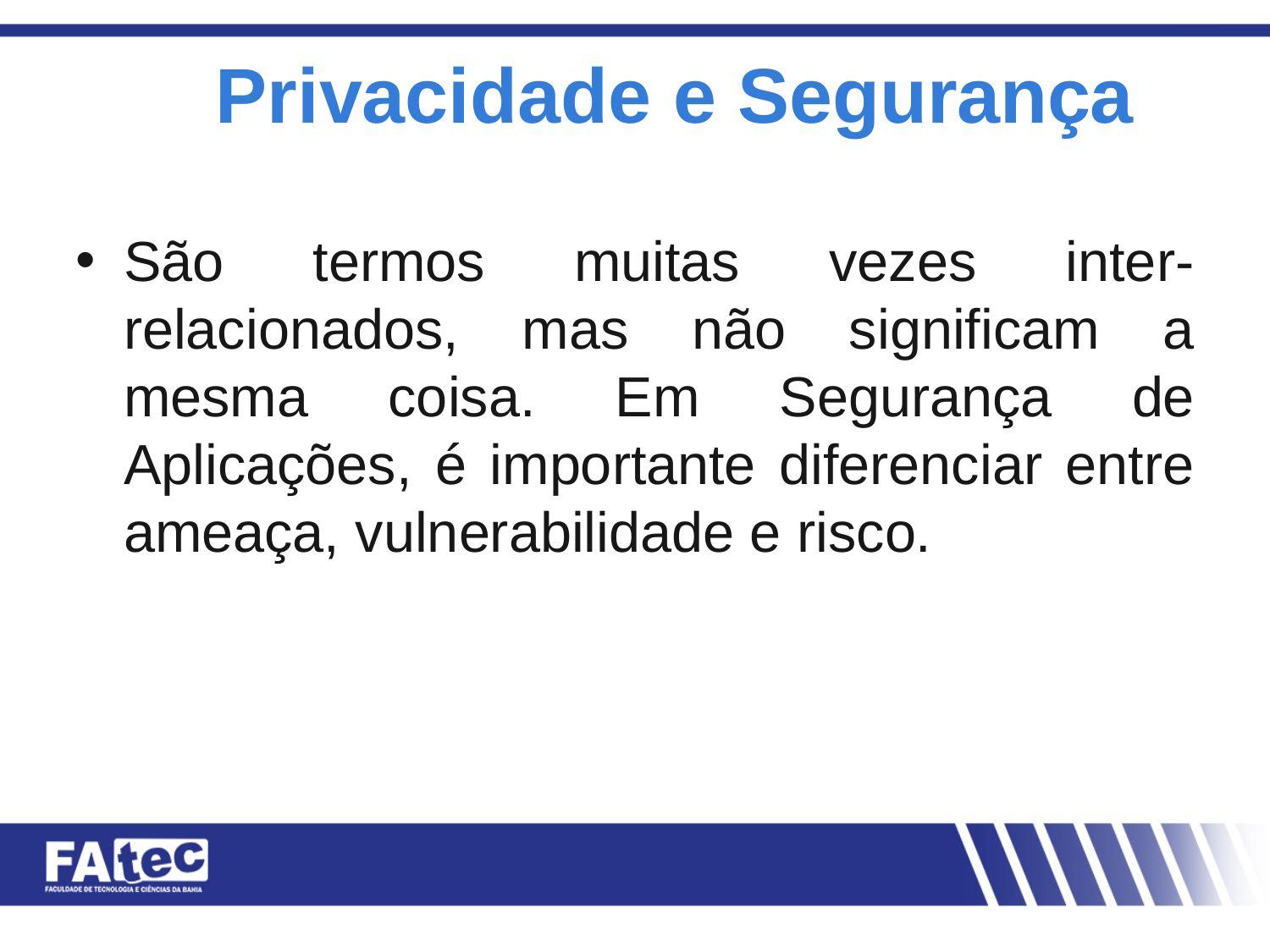

# Privacidade e Segurança
São termos muitas vezes inter-relacionados, mas não significam a mesma coisa. Em Segurança de Aplicações, é importante diferenciar entre ameaça, vulnerabilidade e risco.